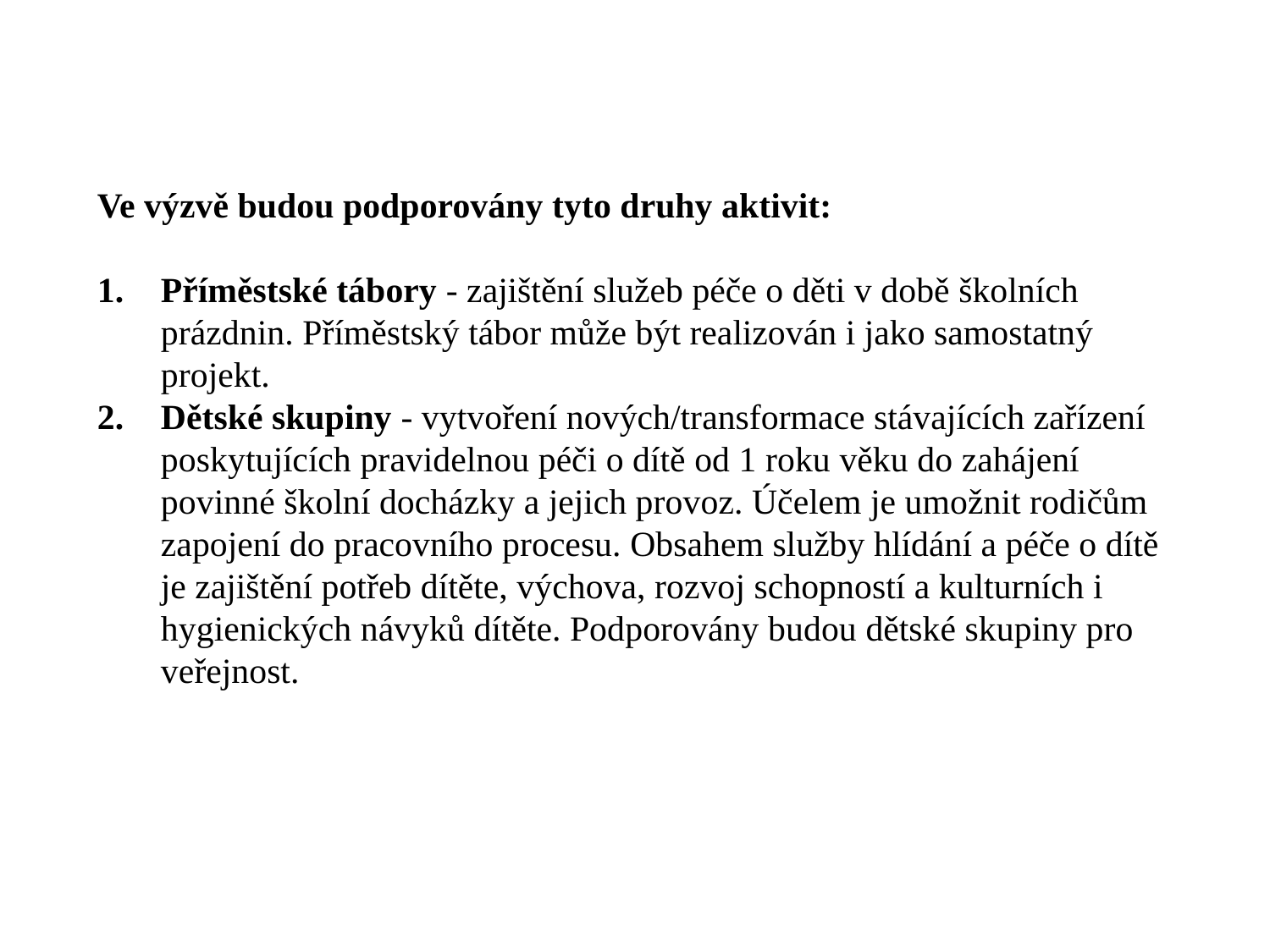

Ve výzvě budou podporovány tyto druhy aktivit:

Příměstské tábory - zajištění služeb péče o děti v době školních prázdnin. Příměstský tábor může být realizován i jako samostatný projekt.
Dětské skupiny - vytvoření nových/transformace stávajících zařízení poskytujících pravidelnou péči o dítě od 1 roku věku do zahájení povinné školní docházky a jejich provoz. Účelem je umožnit rodičům zapojení do pracovního procesu. Obsahem služby hlídání a péče o dítě je zajištění potřeb dítěte, výchova, rozvoj schopností a kulturních i hygienických návyků dítěte. Podporovány budou dětské skupiny pro veřejnost.